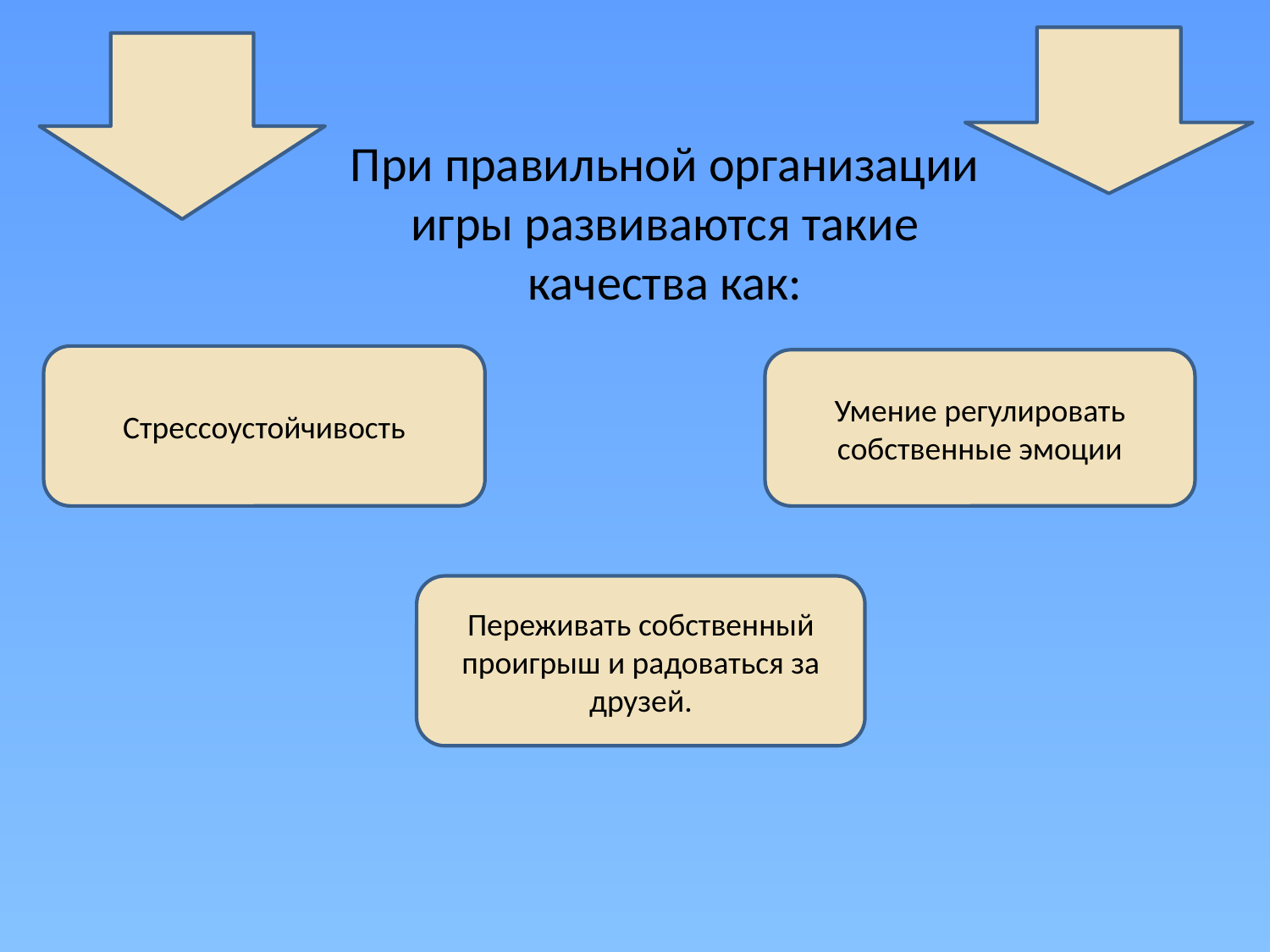

При правильной организации игры развиваются такие качества как:
Стрессоустойчивость
Умение регулировать собственные эмоции
Переживать собственный проигрыш и радоваться за друзей.